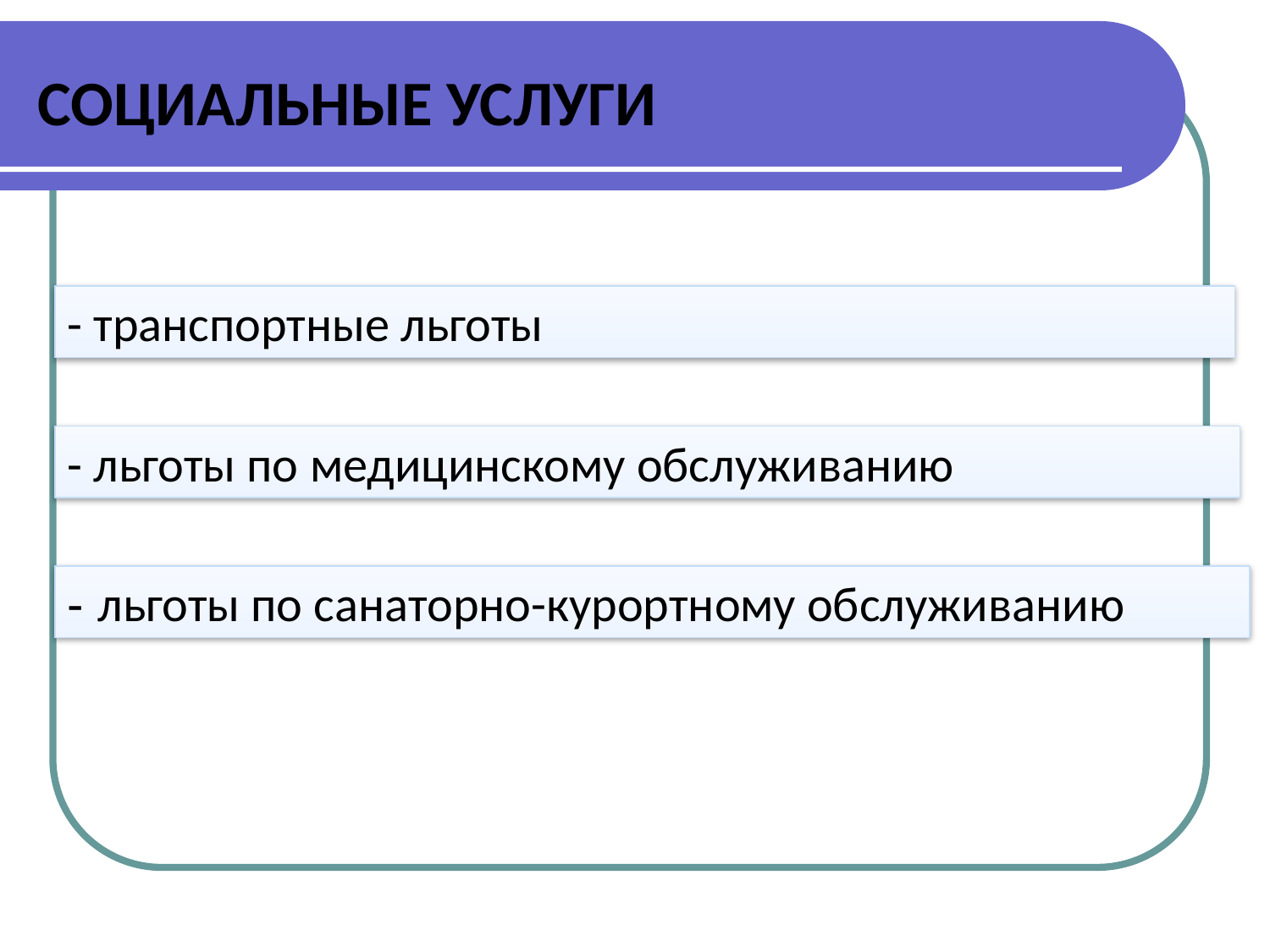

СОЦИАЛЬНЫЕ УСЛУГИ
- транспортные льготы
- льготы по медицинскому обслуживанию
- льготы по санаторно-курортному обслуживанию